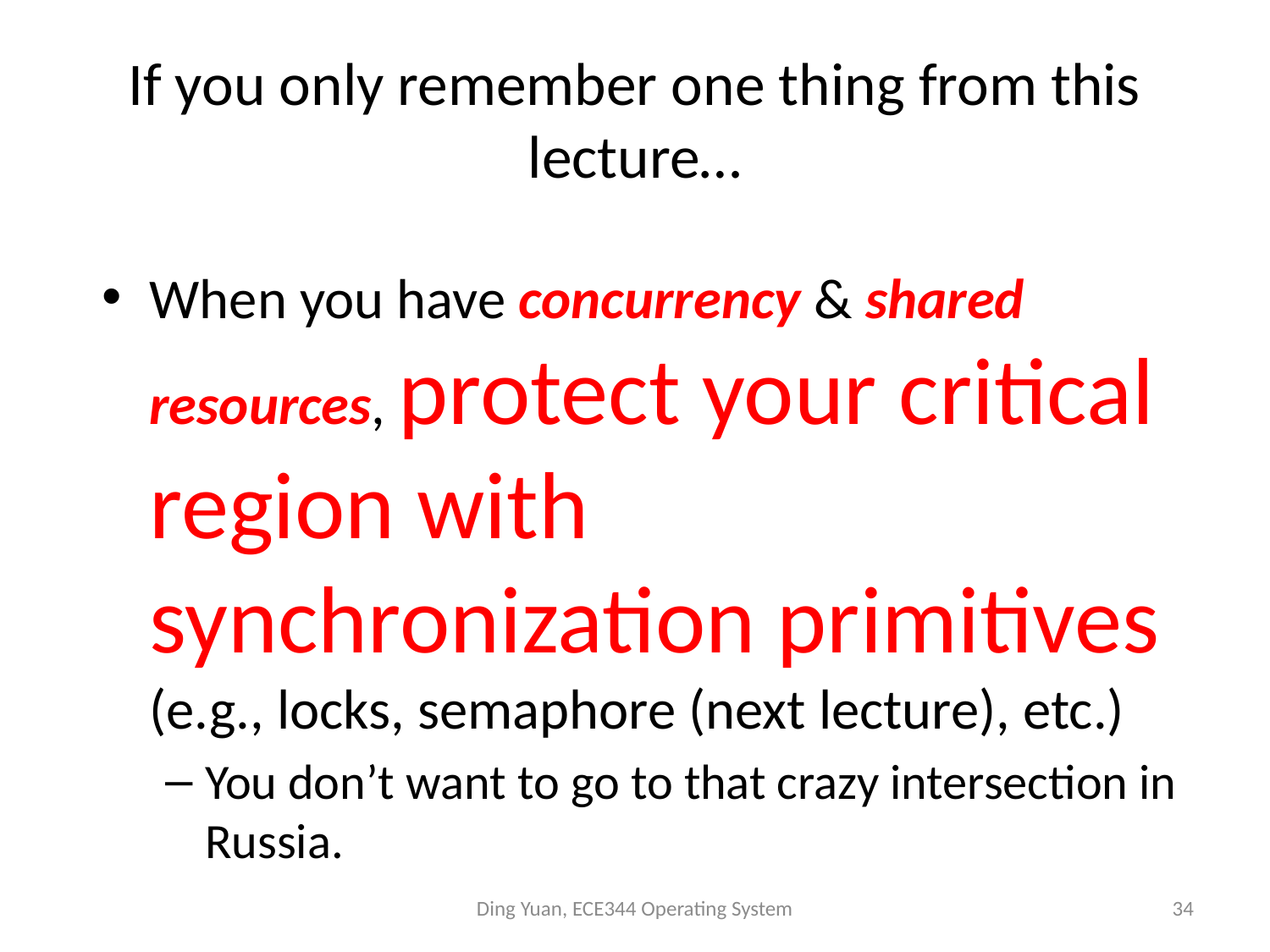

# If you only remember one thing from this lecture…
When you have concurrency & shared resources, protect your critical region with synchronization primitives (e.g., locks, semaphore (next lecture), etc.)
You don’t want to go to that crazy intersection in Russia.
Ding Yuan, ECE344 Operating System
34